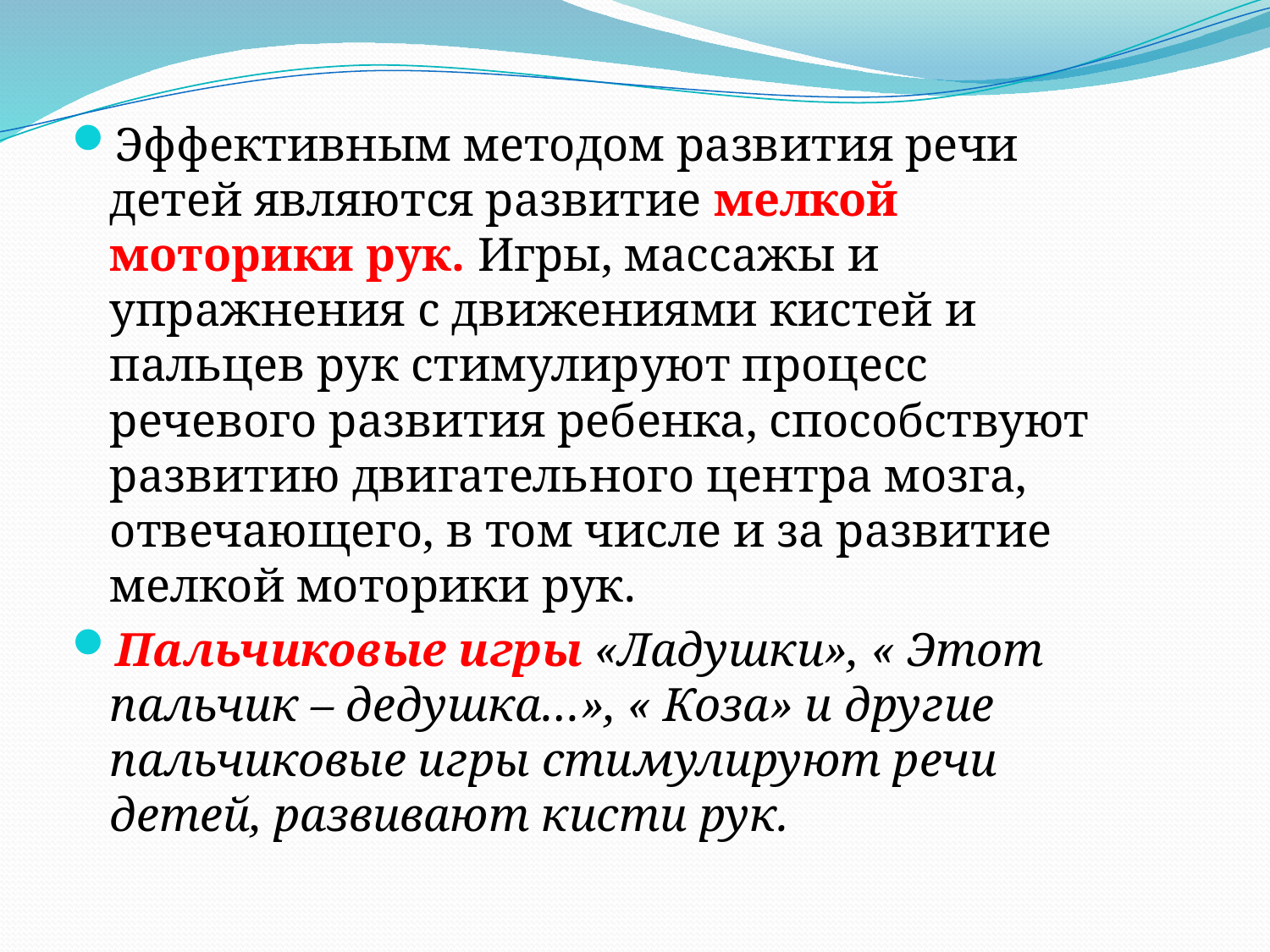

#
Эффективным методом развития речи детей являются развитие мелкой моторики рук. Игры, массажы и упражнения с движениями кистей и пальцев рук стимулируют процесс речевого развития ребенка, способствуют развитию двигательного центра мозга, отвечающего, в том числе и за развитие мелкой моторики рук.
Пальчиковые игры «Ладушки», « Этот пальчик – дедушка…», « Коза» и другие пальчиковые игры стимулируют речи детей, развивают кисти рук.